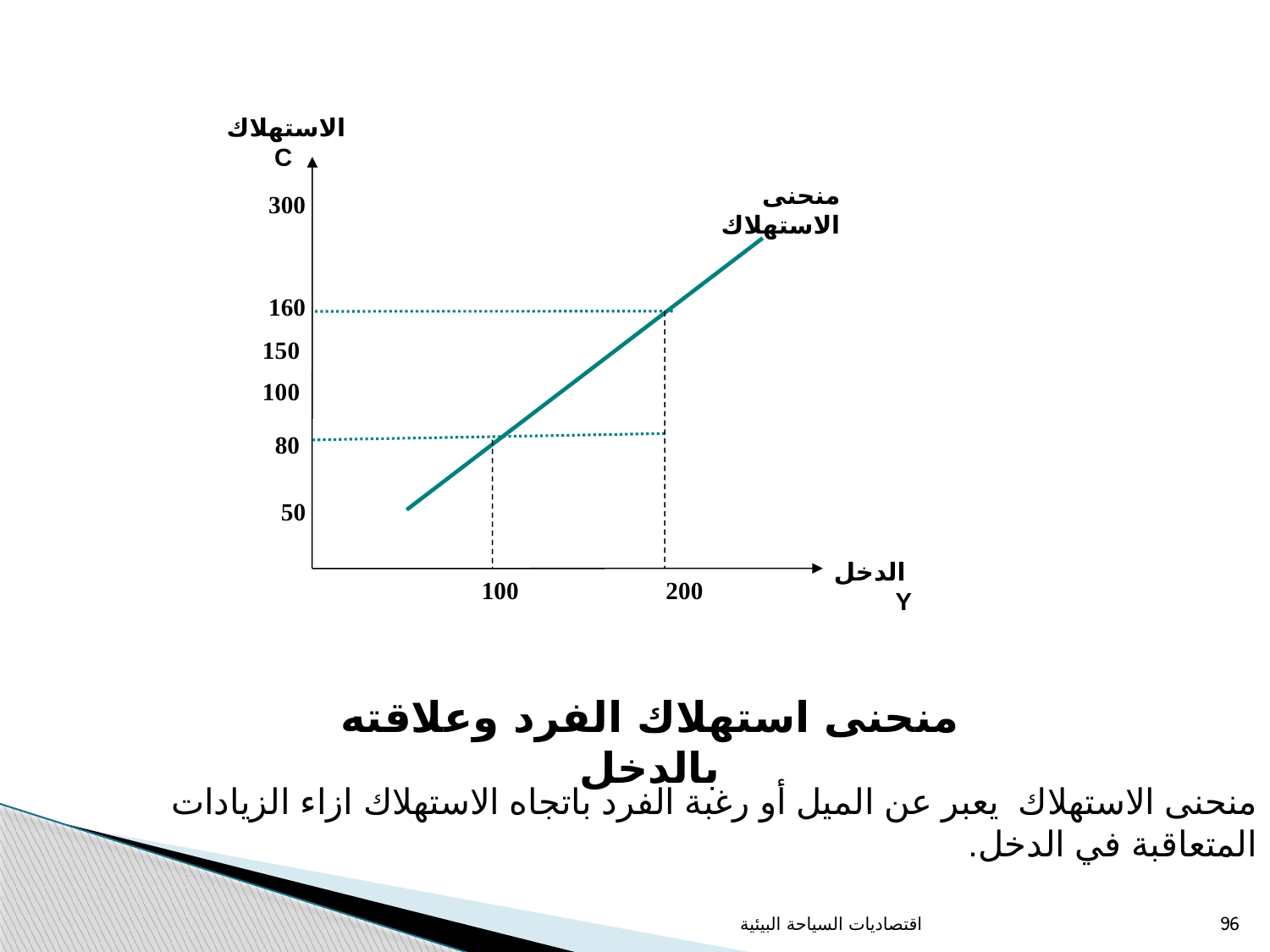

الاستهلاك
C

منحنى الاستهلاك
300

160

150
100
80

50
 الدخل  Y

100
200
منحنى استهلاك الفرد وعلاقته بالدخل
منحنى الاستهلاك  يعبر عن الميل أو رغبة الفرد باتجاه الاستهلاك ازاء الزيادات المتعاقبة في الدخل.
اقتصاديات السياحة البيئية
96